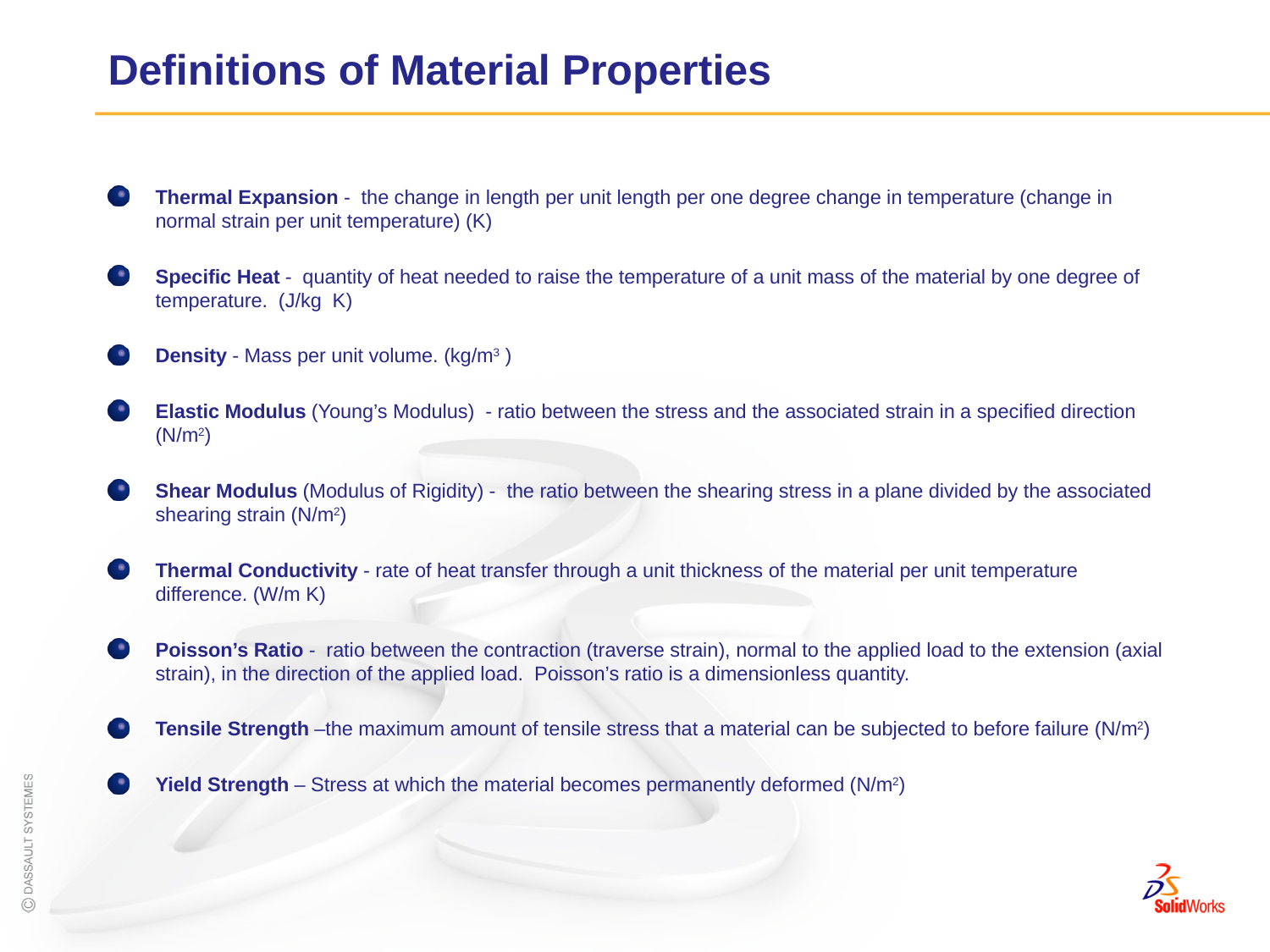

# Definitions of Material Properties
Thermal Expansion -  the change in length per unit length per one degree change in temperature (change in normal strain per unit temperature) (K)

Specific Heat -  quantity of heat needed to raise the temperature of a unit mass of the material by one degree of temperature.  (J/kg  K)

Density - Mass per unit volume. (kg/m3 )

Elastic Modulus (Young’s Modulus)  - ratio between the stress and the associated strain in a specified direction (N/m2)

Shear Modulus (Modulus of Rigidity) -  the ratio between the shearing stress in a plane divided by the associated shearing strain (N/m2)

Thermal Conductivity - rate of heat transfer through a unit thickness of the material per unit temperature difference. (W/m K)

Poisson’s Ratio -  ratio between the contraction (traverse strain), normal to the applied load to the extension (axial strain), in the direction of the applied load.  Poisson’s ratio is a dimensionless quantity.

Tensile Strength –the maximum amount of tensile stress that a material can be subjected to before failure (N/m2)

Yield Strength – Stress at which the material becomes permanently deformed (N/m2)